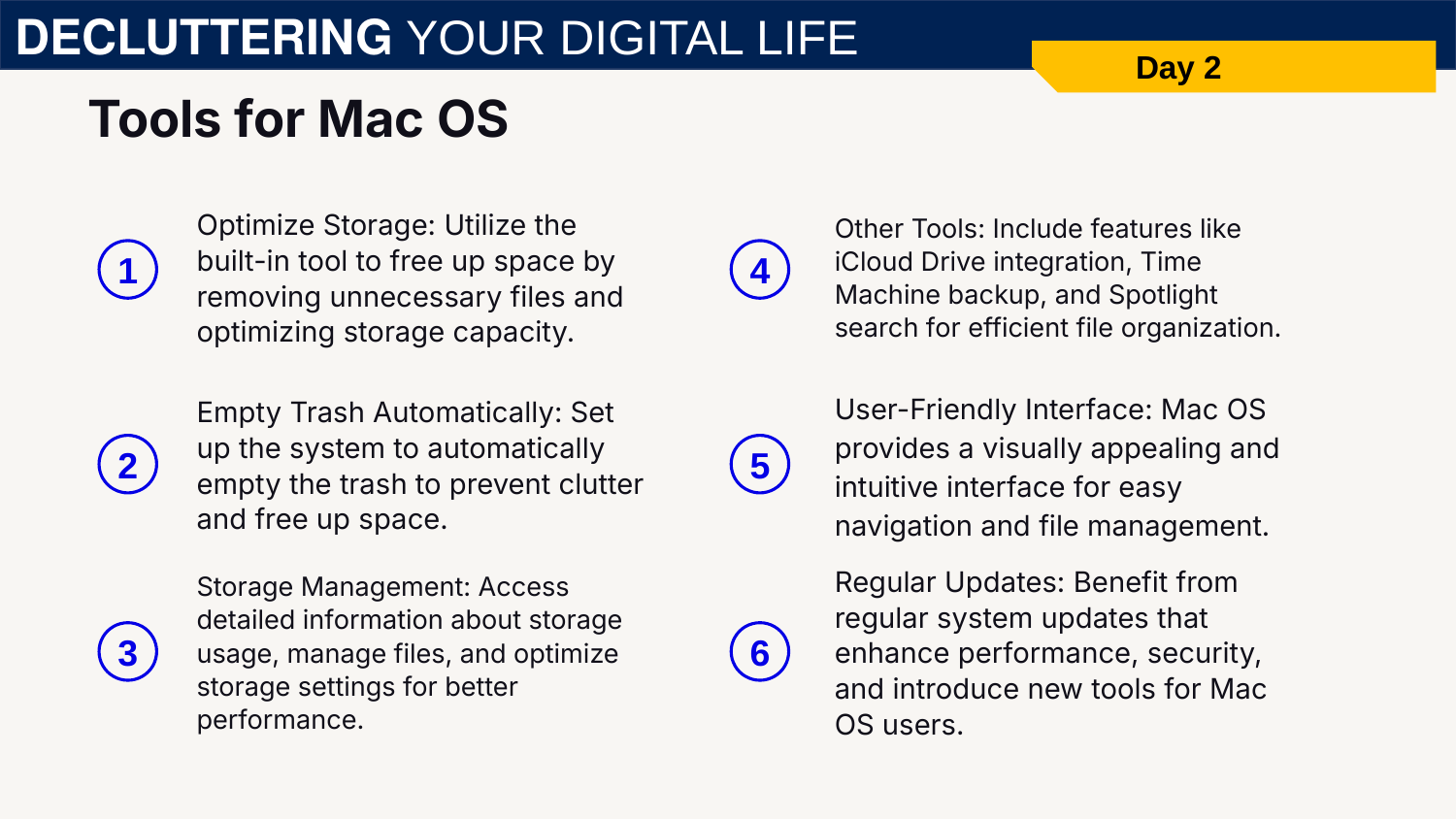

DECLUTTERING YOUR DIGITAL LIFE
Day 2

# Tools for Mac OS
Optimize Storage: Utilize the built-in tool to free up space by removing unnecessary files and optimizing storage capacity.
Other Tools: Include features like iCloud Drive integration, Time Machine backup, and Spotlight search for efficient file organization.
1
4
Empty Trash Automatically: Set up the system to automatically empty the trash to prevent clutter and free up space.
User-Friendly Interface: Mac OS provides a visually appealing and intuitive interface for easy navigation and file management.
2
5
Storage Management: Access detailed information about storage usage, manage files, and optimize storage settings for better performance.
Regular Updates: Benefit from regular system updates that enhance performance, security, and introduce new tools for Mac OS users.
3
6